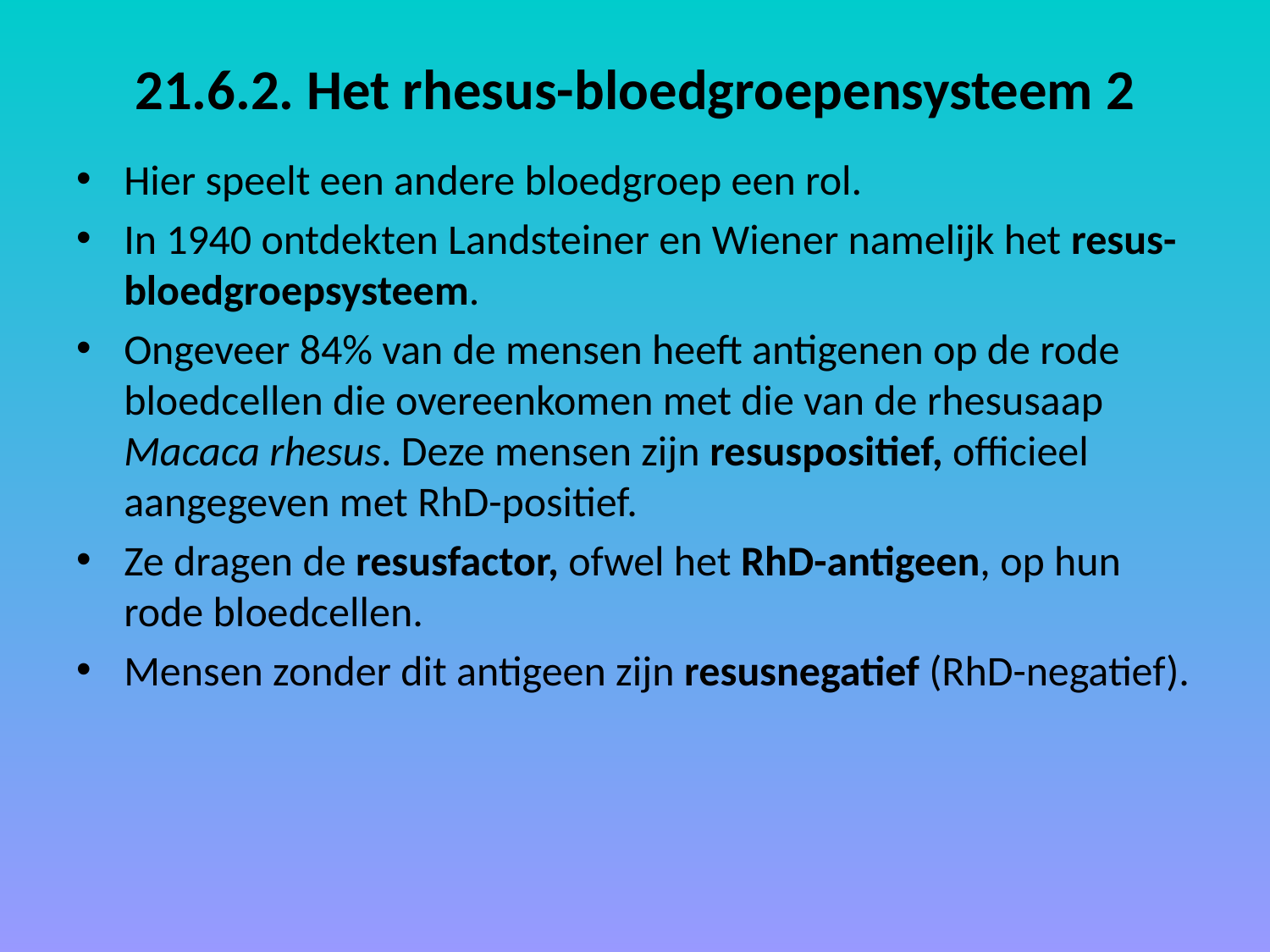

# 21.6.2. Het rhesus-bloedgroepensysteem 2
Hier speelt een andere bloedgroep een rol.
In 1940 ontdekten Landsteiner en Wiener namelijk het resus-bloedgroepsysteem.
Ongeveer 84% van de mensen heeft antigenen op de rode bloedcellen die overeenkomen met die van de rhesusaap Macaca rhesus. Deze mensen zijn resuspositief, officieel aangegeven met RhD-positief.
Ze dragen de resusfactor, ofwel het RhD-antigeen, op hun rode bloedcellen.
Mensen zonder dit antigeen zijn resusnegatief (RhD-negatief).